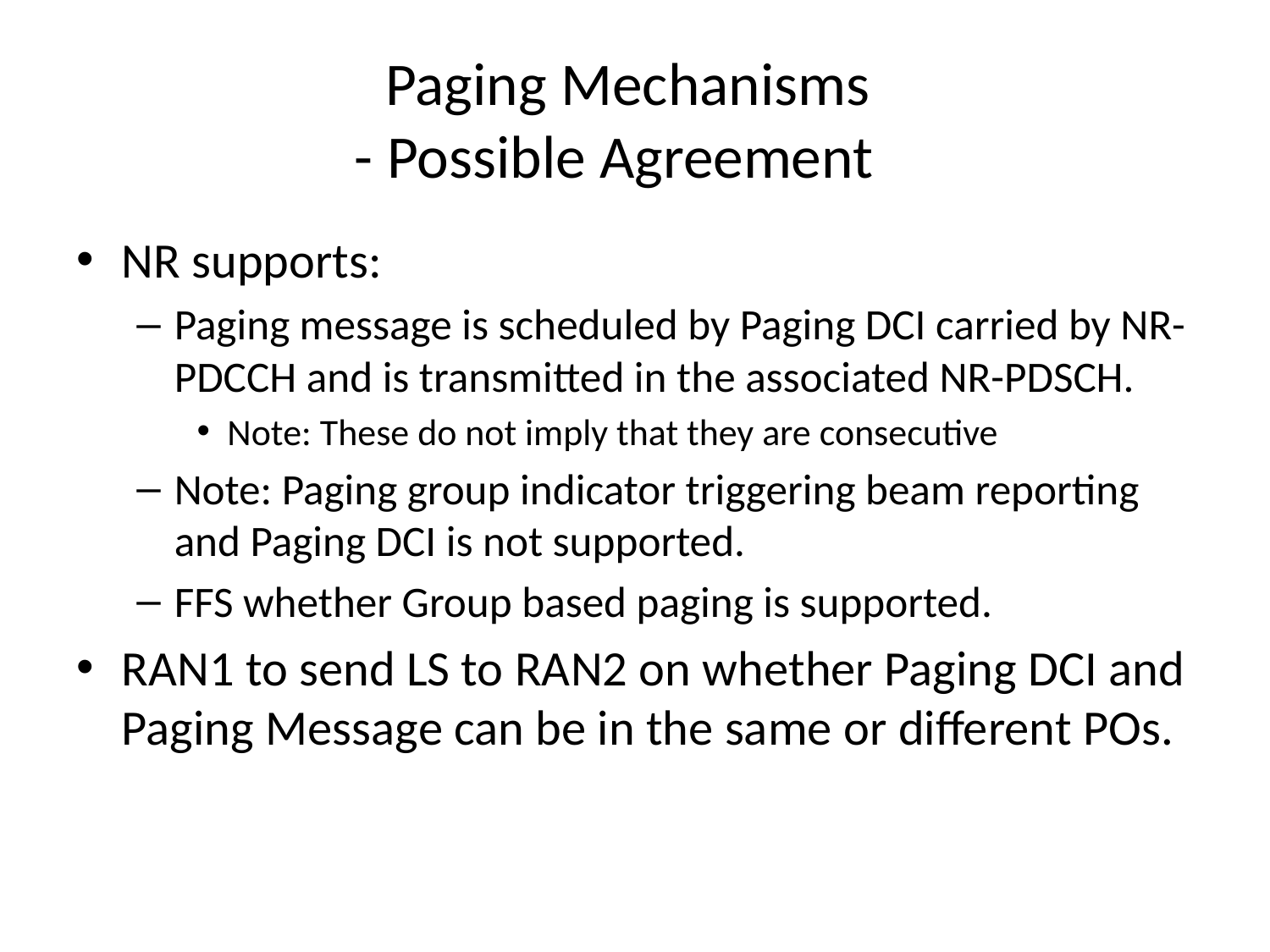

# Paging Mechanisms - Possible Agreement
NR supports:
Paging message is scheduled by Paging DCI carried by NR-PDCCH and is transmitted in the associated NR-PDSCH.
Note: These do not imply that they are consecutive
Note: Paging group indicator triggering beam reporting and Paging DCI is not supported.
FFS whether Group based paging is supported.
RAN1 to send LS to RAN2 on whether Paging DCI and Paging Message can be in the same or different POs.